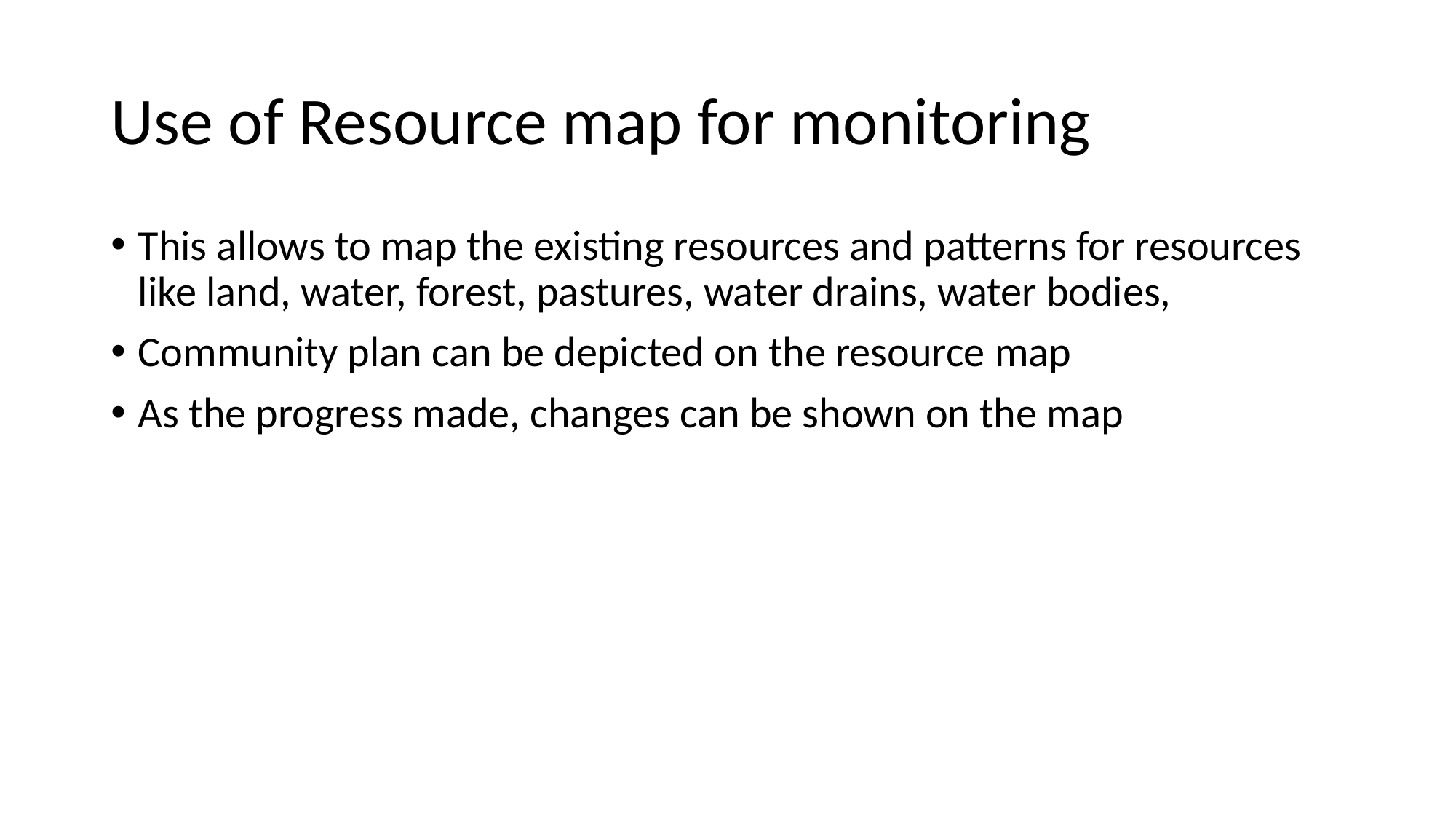

# Use of Resource map for monitoring
This allows to map the existing resources and patterns for resources like land, water, forest, pastures, water drains, water bodies,
Community plan can be depicted on the resource map
As the progress made, changes can be shown on the map